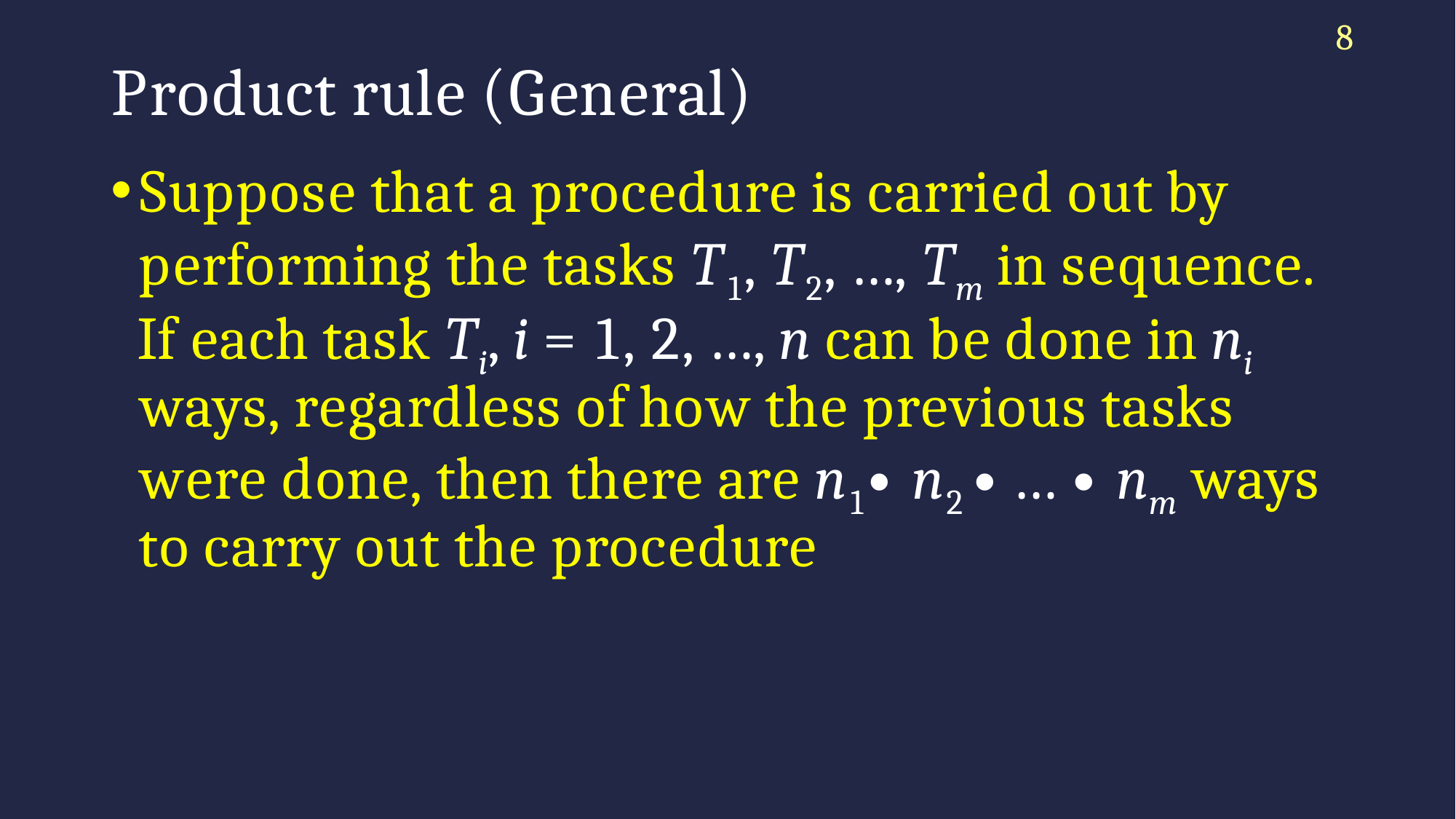

8
# Product rule (General)
Suppose that a procedure is carried out by performing the tasks T1, T2, …, Tm in sequence. If each task Ti, i = 1, 2, …, n can be done in ni ways, regardless of how the previous tasks were done, then there are n1∙ n2 ∙ … ∙ nm ways to carry out the procedure